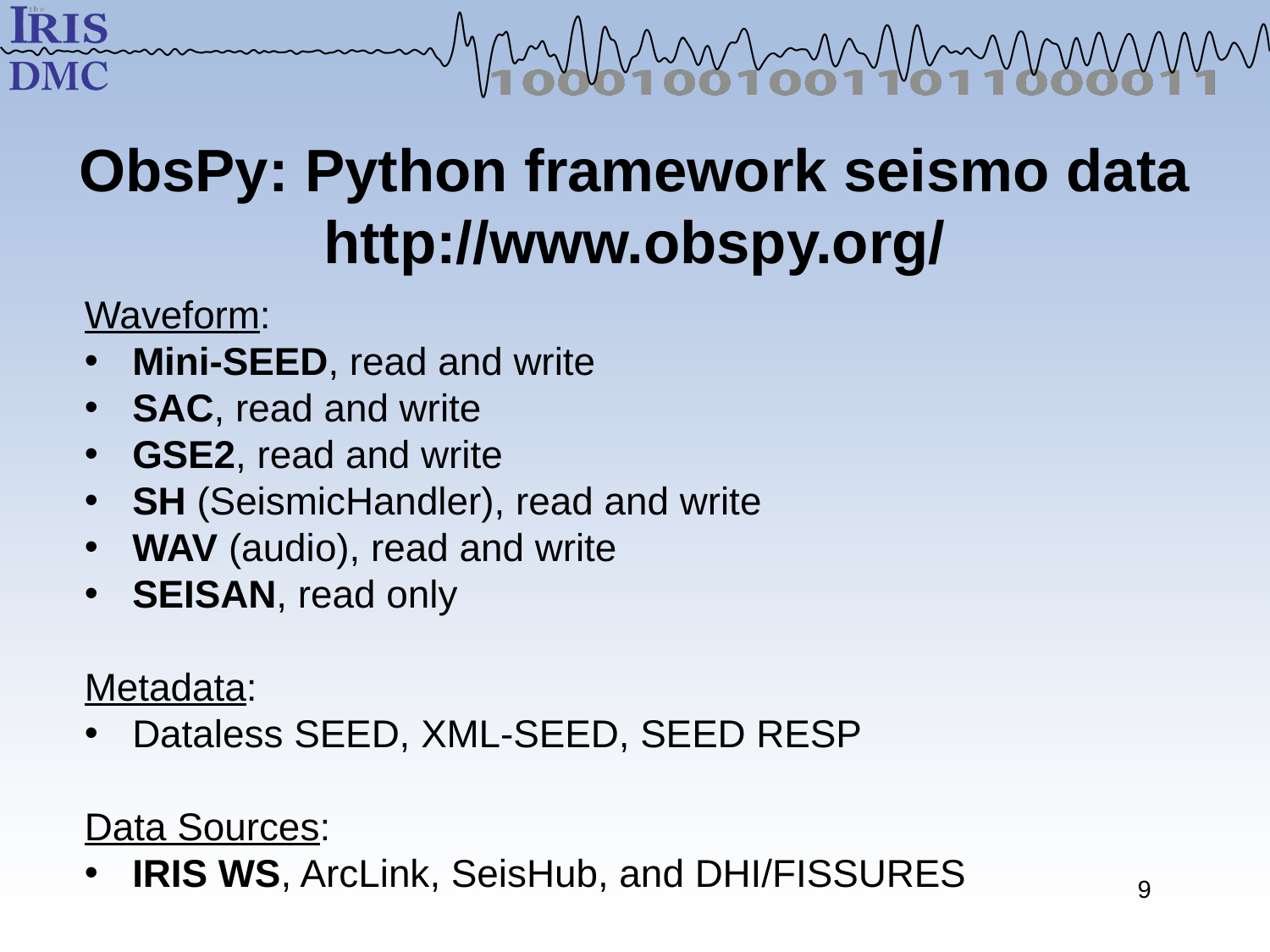

# ObsPy: Python framework seismo data http://www.obspy.org/
Waveform:
Mini-SEED, read and write
SAC, read and write
GSE2, read and write
SH (SeismicHandler), read and write
WAV (audio), read and write
SEISAN, read only

Metadata:
Dataless SEED, XML-SEED, SEED RESP

Data Sources:
IRIS WS, ArcLink, SeisHub, and DHI/FISSURES
9